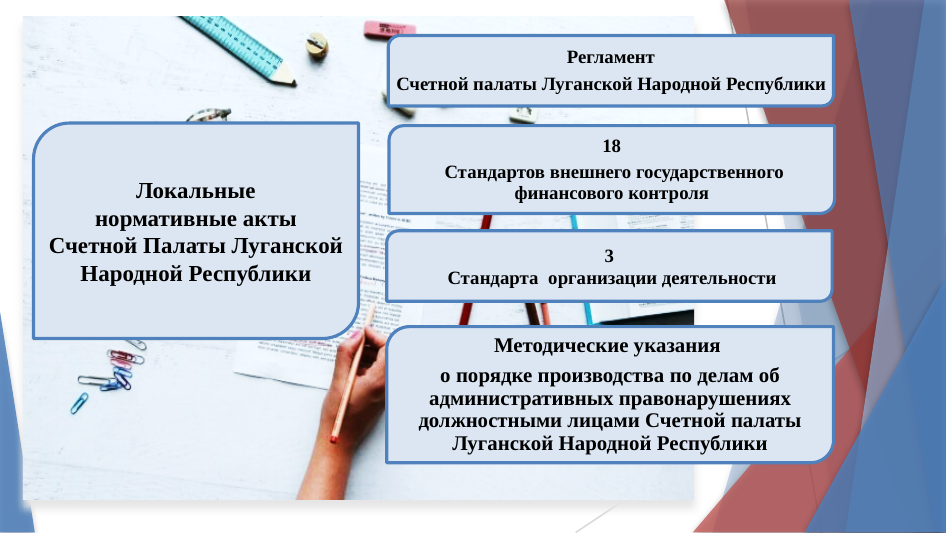

Регламент
Счетной палаты Луганской Народной Республики

Локальные
нормативные акты
Счетной Палаты Луганской Народной Республики
18
 Стандартов внешнего государственного финансового контроля

3
 Стандарта  организации деятельности

Методические указания
о порядке производства по делам об административных правонарушениях должностными лицами Счетной палаты Луганской Народной Республики